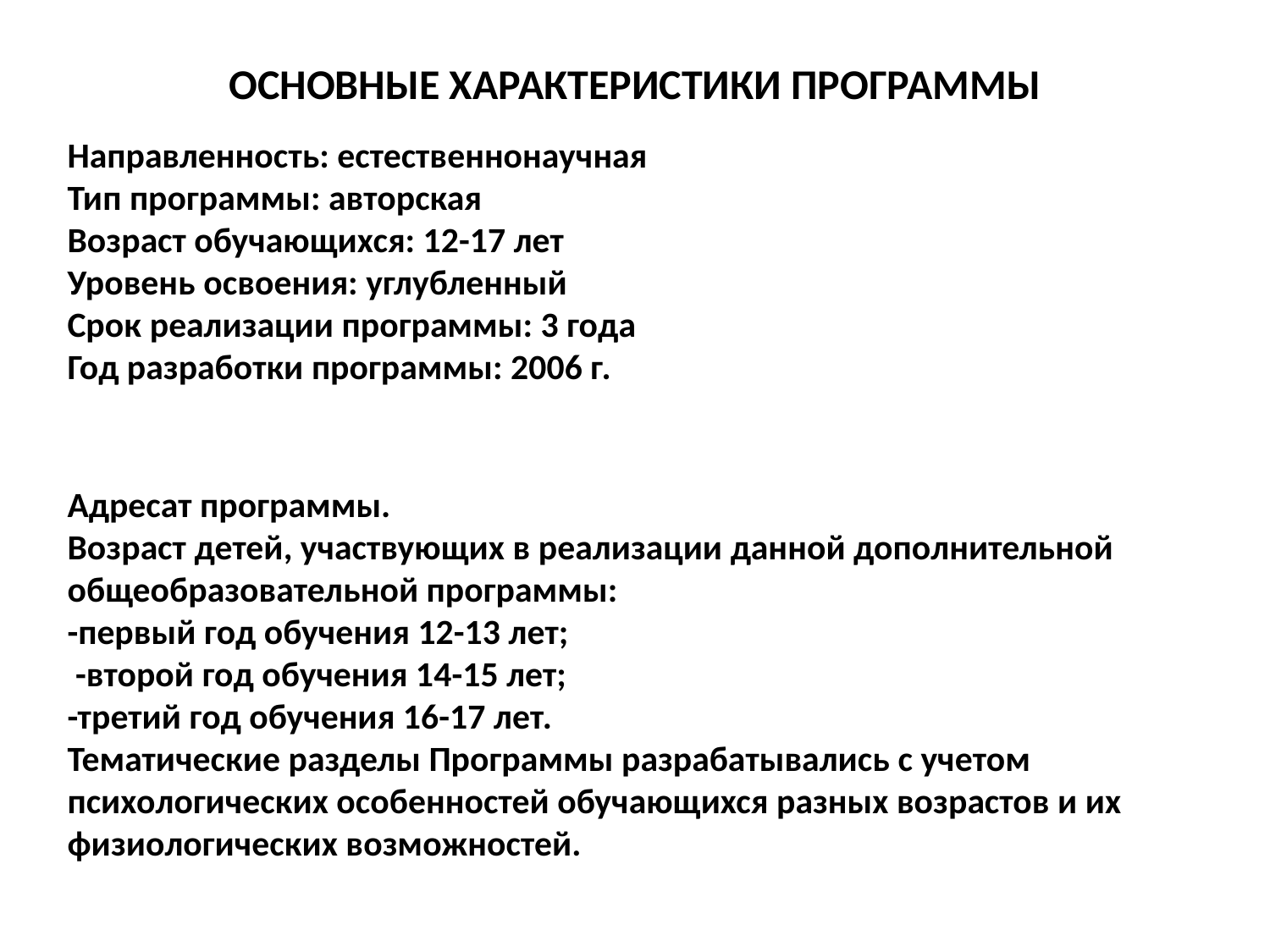

# ОСНОВНЫЕ ХАРАКТЕРИСТИКИ ПРОГРАММЫ
Направленность: естественнонаучная
Тип программы: авторская
Возраст обучающихся: 12-17 лет
Уровень освоения: углубленный
Срок реализации программы: 3 года
Год разработки программы: 2006 г.

Адресат программы.
Возраст	детей, участвующих в реализации данной дополнительной общеобразовательной программы:
-первый год обучения 12-13 лет;
 -второй год обучения 14-15 лет;
-третий год обучения 16-17 лет.
Тематические разделы Программы разрабатывались с учетом психологических особенностей обучающихся разных возрастов и их физиологических возможностей.